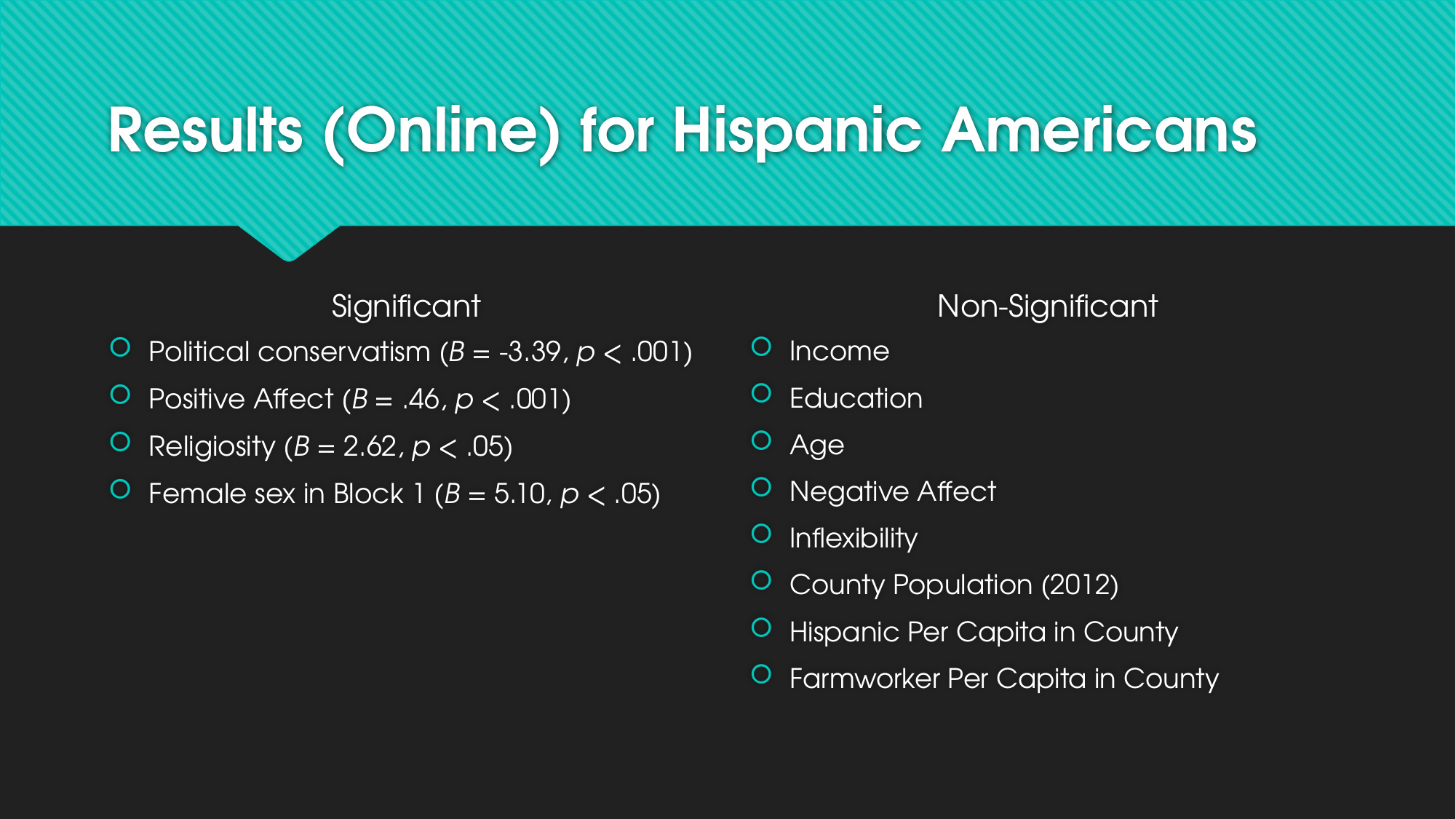

# Results (Online) for Hispanic Americans
Significant
Non-Significant
Political conservatism (B = -3.39, p < .001)
Positive Affect (B = .46, p < .001)
Religiosity (B = 2.62, p < .05)
Female sex in Block 1 (B = 5.10, p < .05)

Income
Education
Age
Negative Affect
Inflexibility
County Population (2012)
Hispanic Per Capita in County
Farmworker Per Capita in County